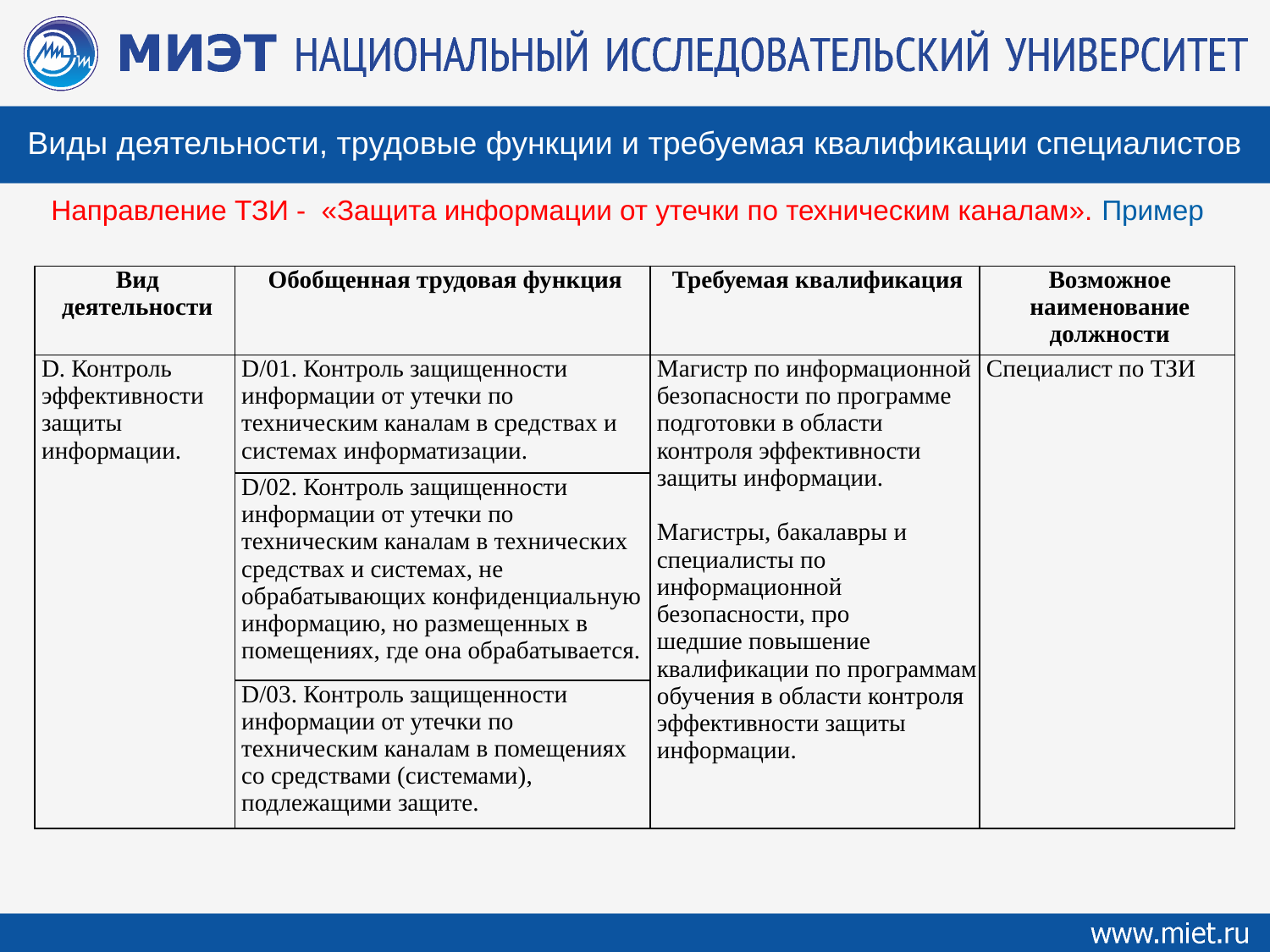

Виды деятельности, трудовые функции и требуемая квалификации специалистов
Направление ТЗИ -  «Защита информации от утечки по техническим каналам». Пример
| Вид деятельности | Обобщенная трудовая функция | Требуемая квалификация | Возможное наименование должности |
| --- | --- | --- | --- |
| D. Контроль эффективности защиты информации. | D/01. Контроль защищенности информации от утечки по техническим каналам в средствах и системах информатизации. | Магистр по информационной безопасности по программе подготовки в области контроля эффективности защиты информации. Магистры, бакалавры и специалисты по информационной безопасности, про шедшие повышение квалификации по программам обучения в области контроля эффективности защиты информации. | Специалист по ТЗИ |
|  | D/02. Контроль защищенности информации от утечки по техническим каналам в технических средствах и системах, не обрабатывающих конфиденциальную информацию, но размещенных в помещениях, где она обрабатывается. |  |  |
|  | D/03. Контроль защищенности информации от утечки по техническим каналам в помещениях со средствами (системами), подлежащими защите. |  |  |